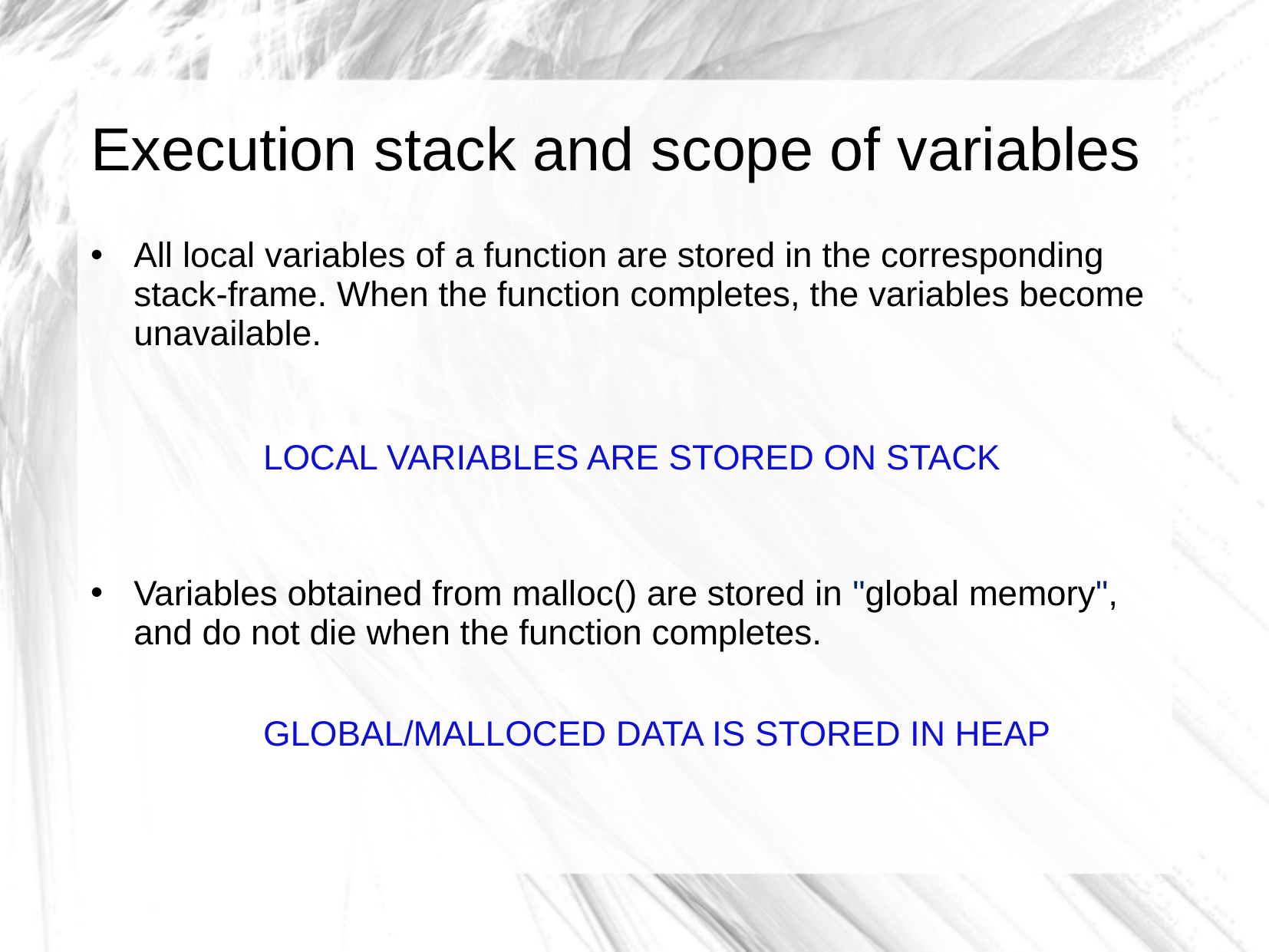

Execution stack and scope of variables
All local variables of a function are stored in the corresponding stack-frame. When the function completes, the variables become unavailable.

	LOCAL VARIABLES ARE STORED ON STACK
Variables obtained from malloc() are stored in "global memory",
and do not die when the function completes.
	GLOBAL/MALLOCED DATA IS STORED IN HEAP